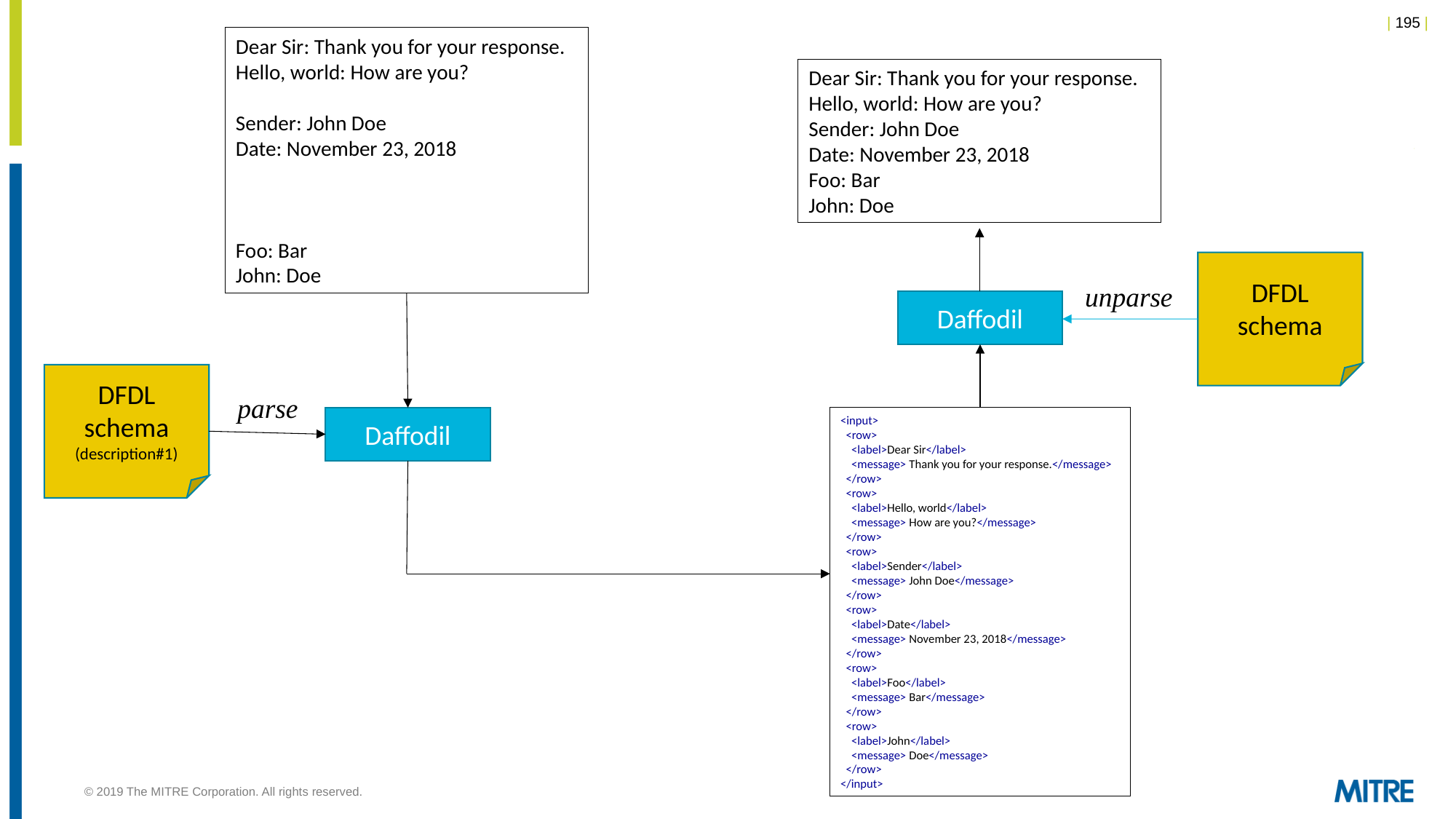

Dear Sir: Thank you for your response.
Hello, world: How are you?
Sender: John Doe
Date: November 23, 2018
Foo: Bar
John: Doe
Dear Sir: Thank you for your response.
Hello, world: How are you?
Sender: John Doe
Date: November 23, 2018
Foo: Bar
John: Doe
DFDL
schema
unparse
Daffodil
DFDL
schema
(description#1)
parse
Daffodil
<input>
  <row>
    <label>Dear Sir</label>
    <message> Thank you for your response.</message>
  </row>
  <row>
    <label>Hello, world</label>
    <message> How are you?</message>
  </row>
  <row>
    <label>Sender</label>
    <message> John Doe</message>
  </row>
  <row>
    <label>Date</label>
    <message> November 23, 2018</message>
  </row>
  <row>
    <label>Foo</label>
    <message> Bar</message>
  </row>
  <row>
    <label>John</label>
    <message> Doe</message>
  </row>
</input>
© 2019 The MITRE Corporation. All rights reserved.